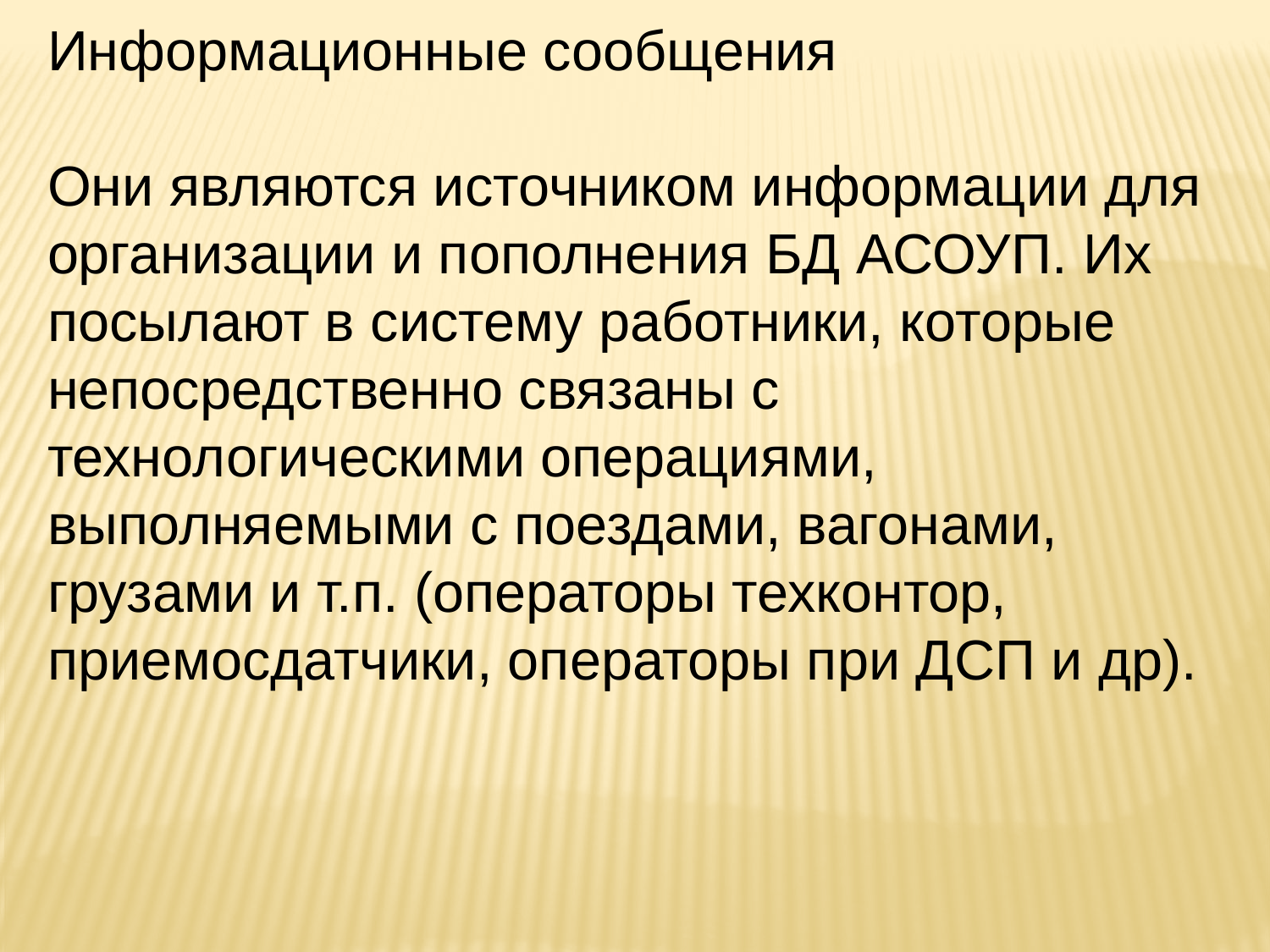

Информационные сообщения

Они являются источником информации для организации и пополнения БД АСОУП. Их посылают в систему работники, которые непосредственно связаны с технологическими операциями, выполняемыми с поездами, вагонами, грузами и т.п. (операторы техконтор, приемосдатчики, операторы при ДСП и др).